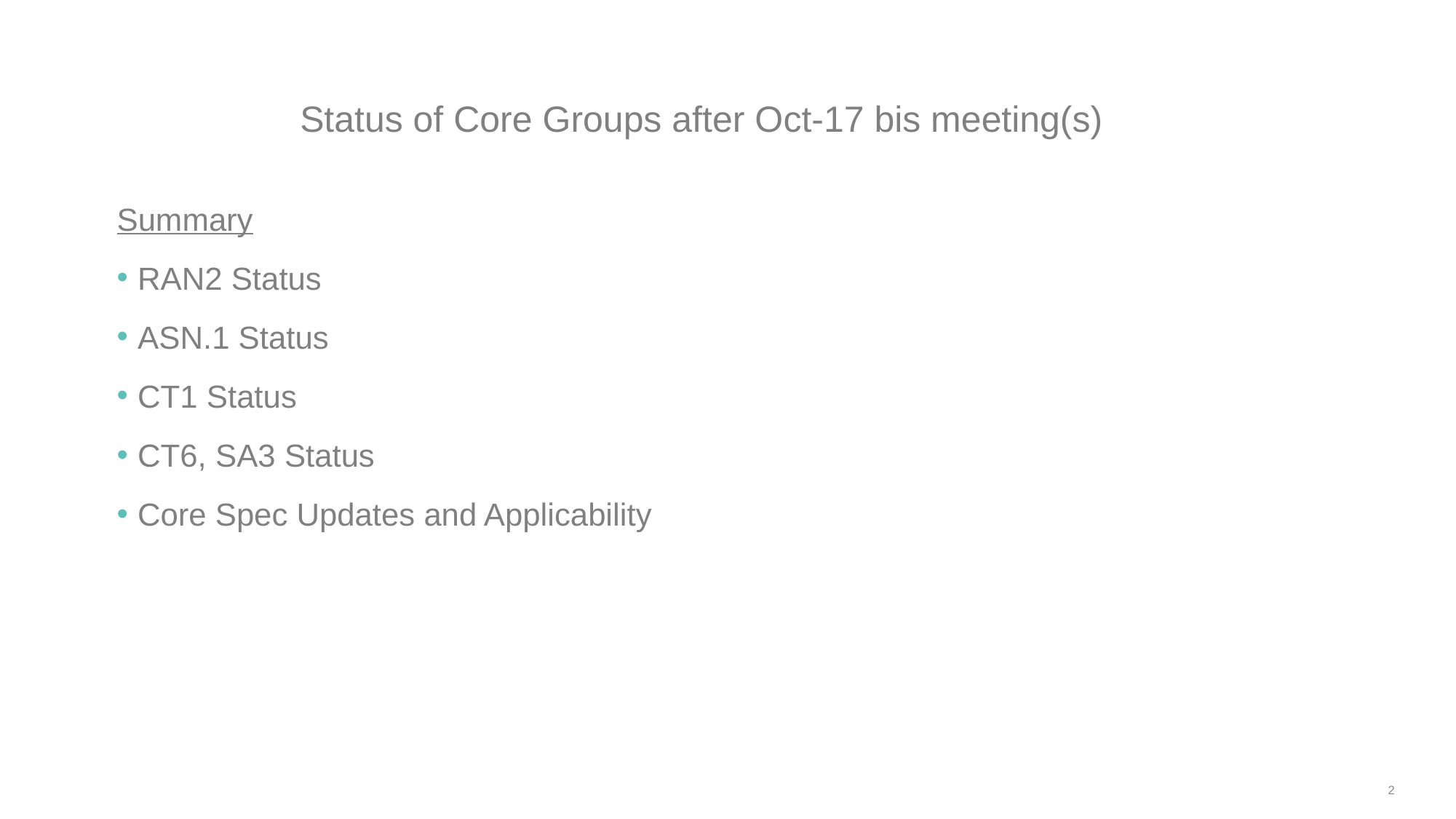

2
# Status of Core Groups after Oct-17 bis meeting(s)
Summary
RAN2 Status
ASN.1 Status
CT1 Status
CT6, SA3 Status
Core Spec Updates and Applicability